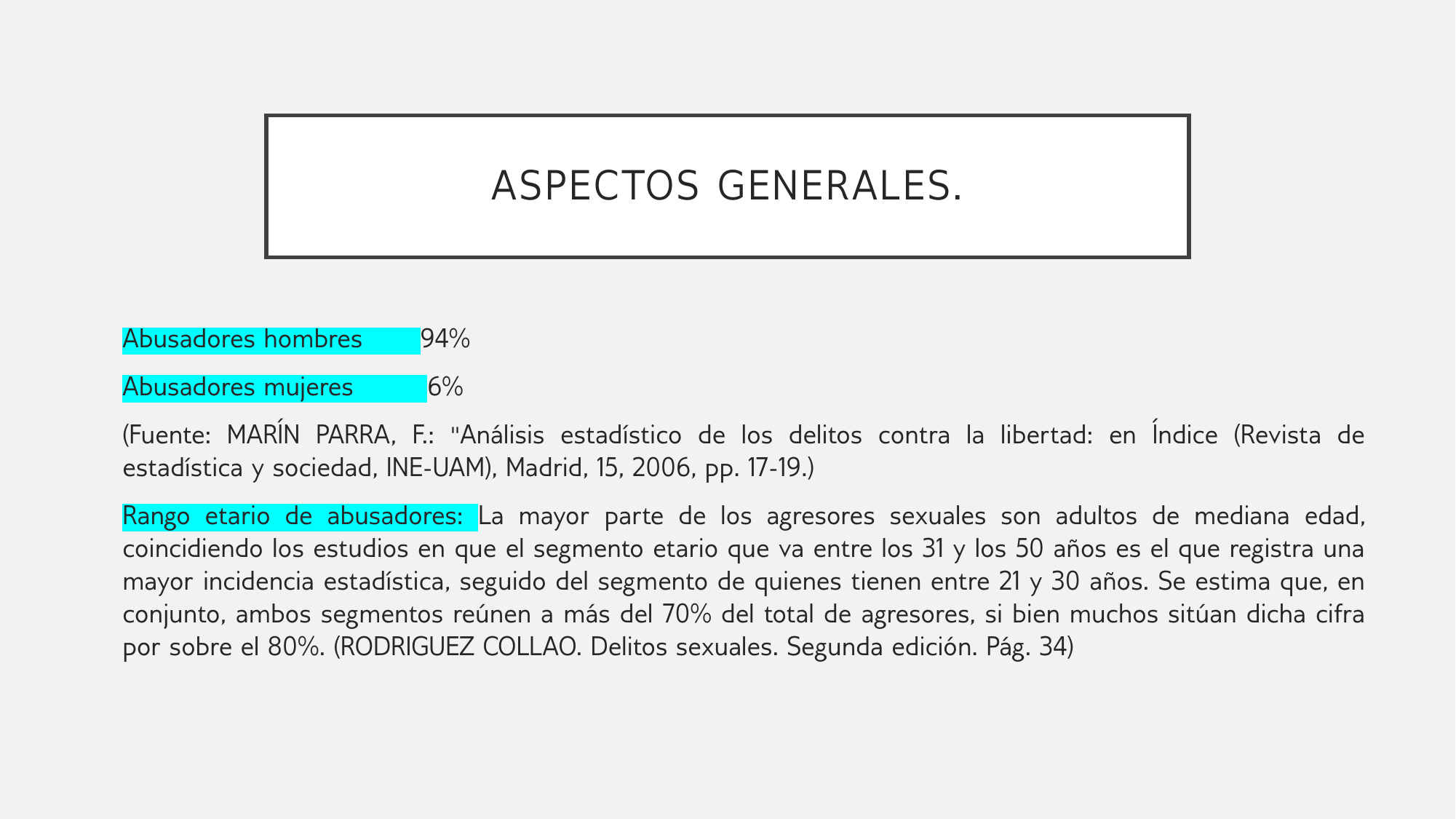

# Aspectos generales.
Abusadores hombres       94%
Abusadores mujeres         6%
(Fuente: MARÍN PARRA, F.: "Análisis estadístico de los delitos contra la libertad: en Índice (Revista de estadística y sociedad, INE-UAM), Madrid, 15, 2006, pp. 17-19.)
Rango etario de abusadores: La mayor parte de los agresores sexuales son adultos de mediana edad, coincidiendo los estudios en que el segmento etario que va entre los 31 y los 50 años es el que registra una mayor incidencia estadística, seguido del segmento de quienes tienen entre 21 y 30 años. Se estima que, en conjunto, ambos segmentos reúnen a más del 70% del total de agresores, si bien muchos sitúan dicha cifra por sobre el 80%. (RODRIGUEZ COLLAO. Delitos sexuales. Segunda edición. Pág. 34)